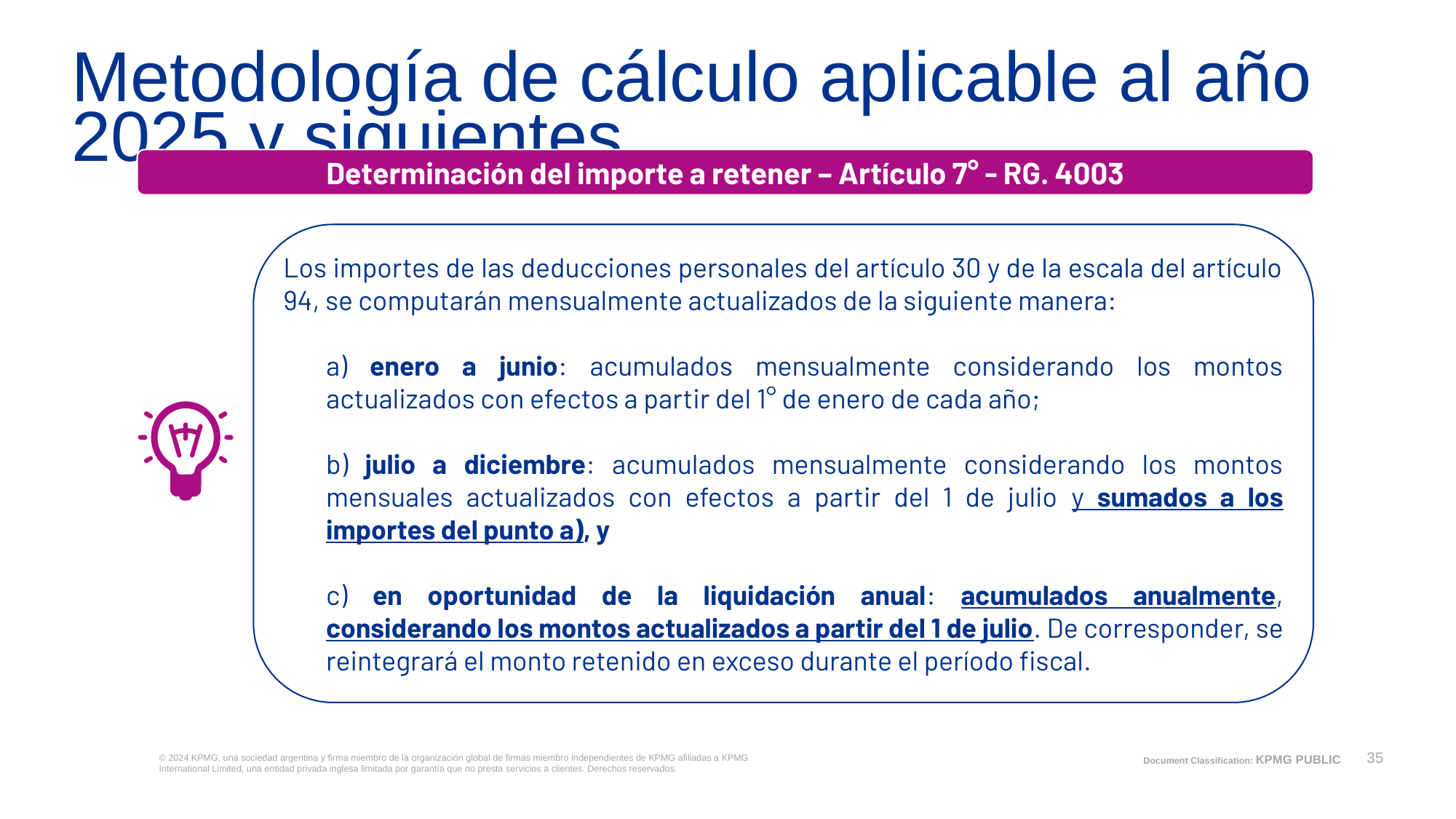

# Metodología de cálculo aplicable al año 2025 y siguientes
Determinación del importe a retener – Artículo 7° - RG. 4003
Los importes de las deducciones personales del artículo 30 y de la escala del artículo 94, se computarán mensualmente actualizados de la siguiente manera:

a) enero a junio: acumulados mensualmente considerando los montos actualizados con efectos a partir del 1° de enero de cada año;

b) julio a diciembre: acumulados mensualmente considerando los montos mensuales actualizados con efectos a partir del 1 de julio y sumados a los importes del punto a), y

c) en oportunidad de la liquidación anual: acumulados anualmente, considerando los montos actualizados a partir del 1 de julio. De corresponder, se reintegrará el monto retenido en exceso durante el período fiscal.